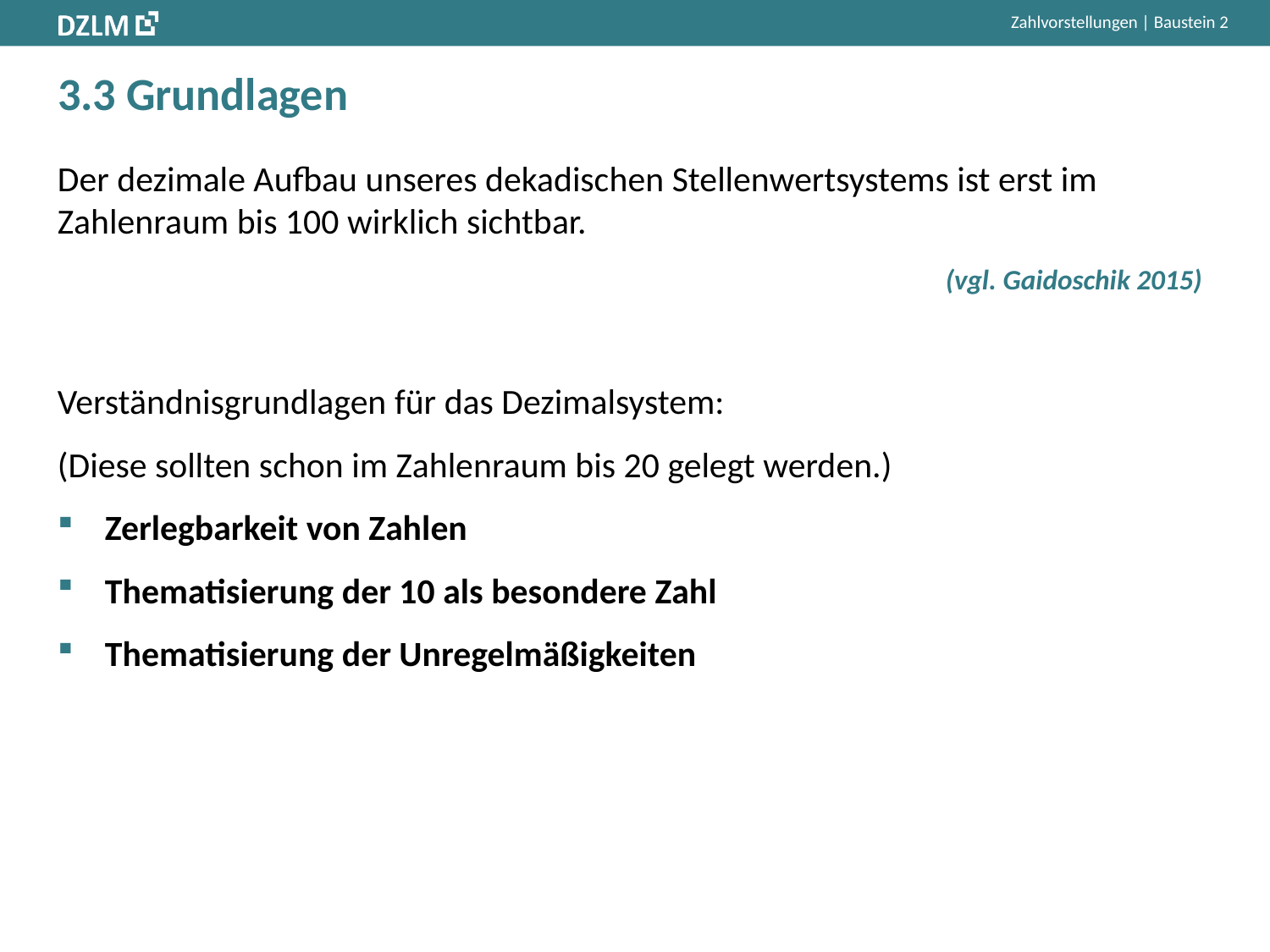

# 3.3 Grundlagen
Der dezimale Aufbau unseres dekadischen Stellenwertsystems ist erst im Zahlenraum bis 100 wirklich sichtbar.
(vgl. Gaidoschik 2015)

Verständnisgrundlagen für das Dezimalsystem:
(Diese sollten schon im Zahlenraum bis 20 gelegt werden.)
Zerlegbarkeit von Zahlen
Thematisierung der 10 als besondere Zahl
Thematisierung der Unregelmäßigkeiten